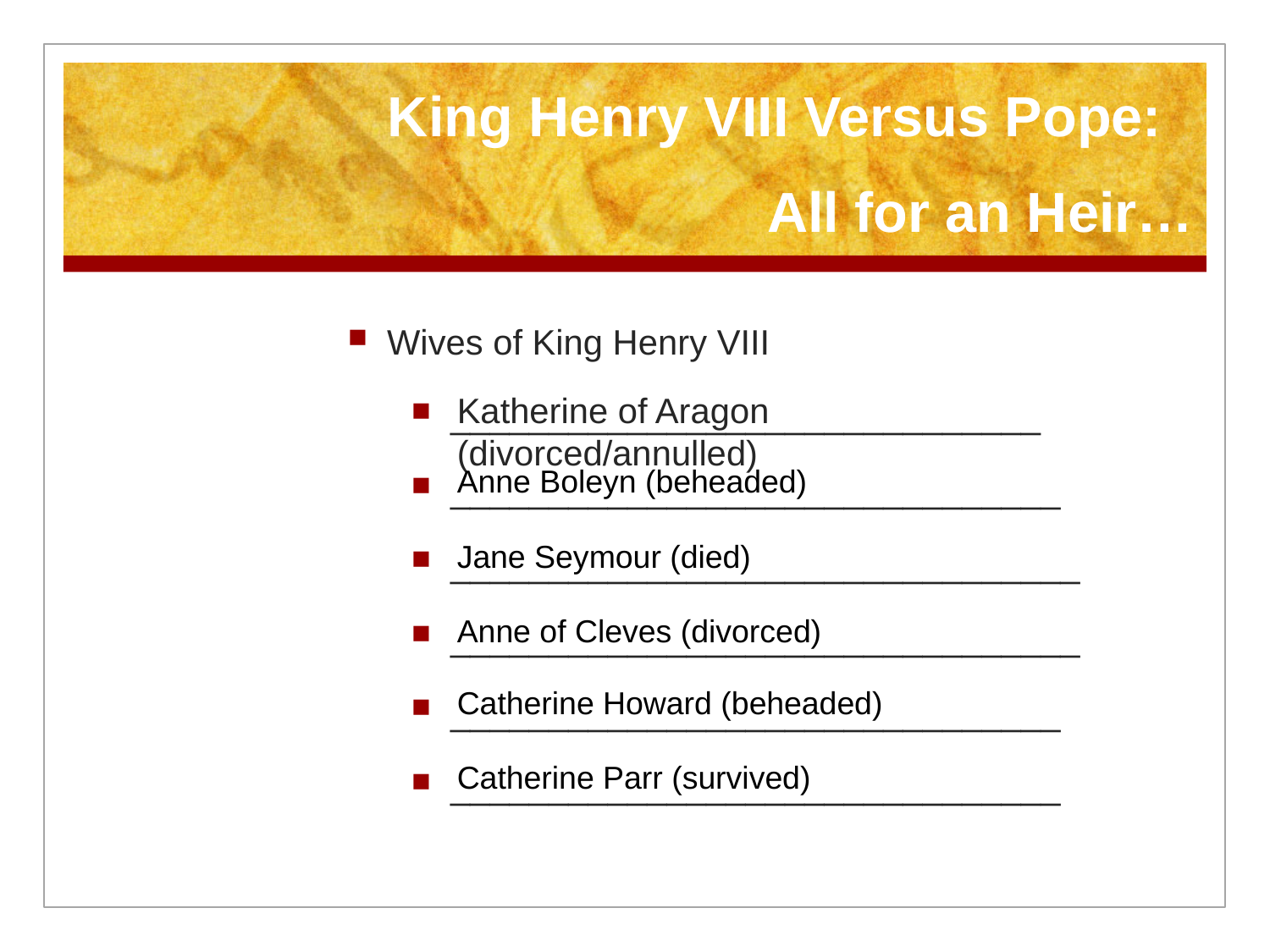

# King Henry VIII Versus Pope: All for an Heir…
Wives of King Henry VIII
______________________________
_______________________________
________________________________
________________________________
_______________________________
_______________________________
Katherine of Aragon (divorced/annulled)

Anne Boleyn (beheaded)
Jane Seymour (died)
Anne of Cleves (divorced)
Catherine Howard (beheaded)
Catherine Parr (survived)